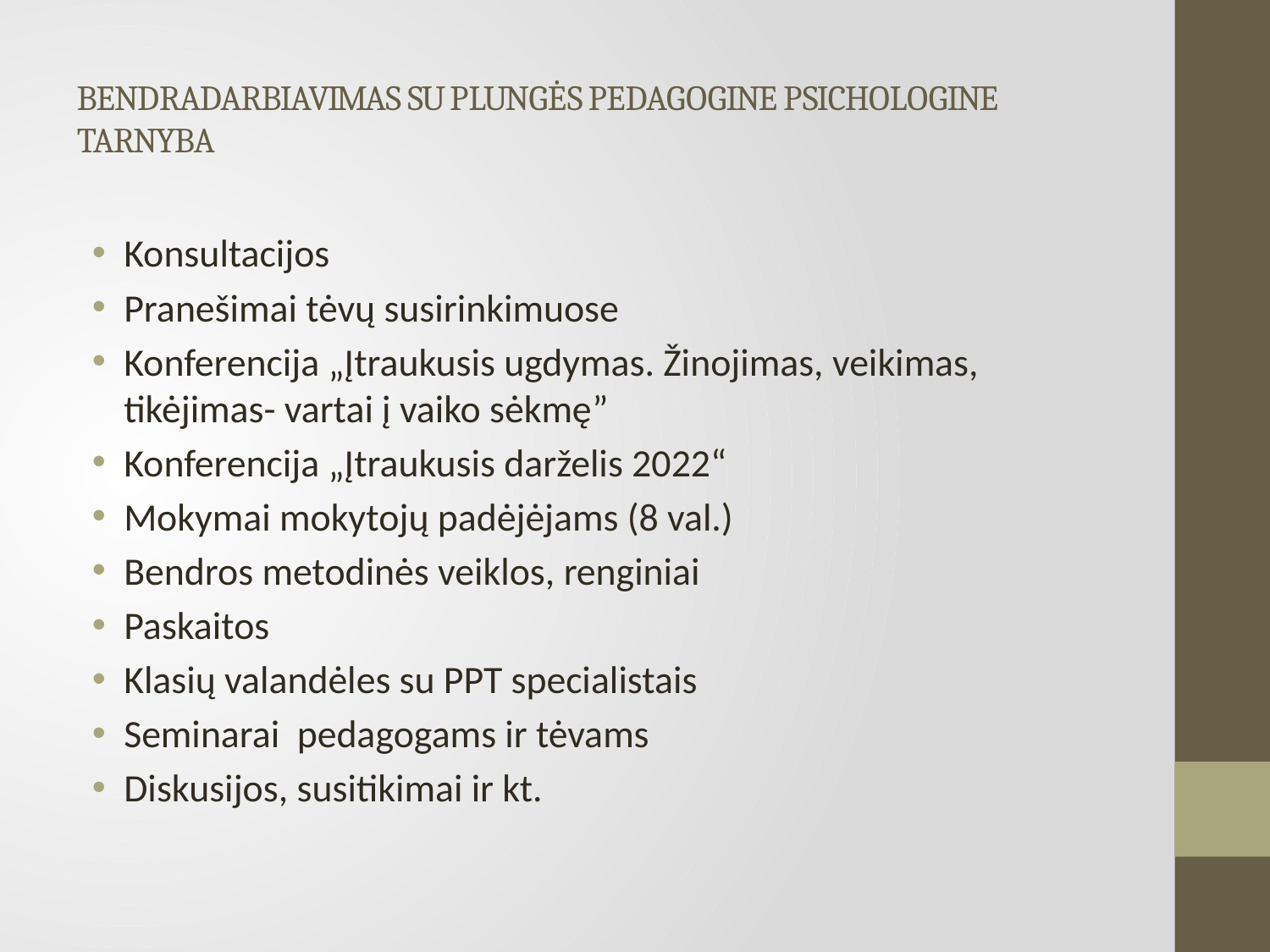

# BENDRADARBIAVIMAS SU PLUNGĖS PEDAGOGINE PSICHOLOGINE TARNYBA
Konsultacijos
Pranešimai tėvų susirinkimuose
Konferencija „Įtraukusis ugdymas. Žinojimas, veikimas, tikėjimas- vartai į vaiko sėkmę”
Konferencija „Įtraukusis darželis 2022“
Mokymai mokytojų padėjėjams (8 val.)
Bendros metodinės veiklos, renginiai
Paskaitos
Klasių valandėles su PPT specialistais
Seminarai  pedagogams ir tėvams
Diskusijos, susitikimai ir kt.